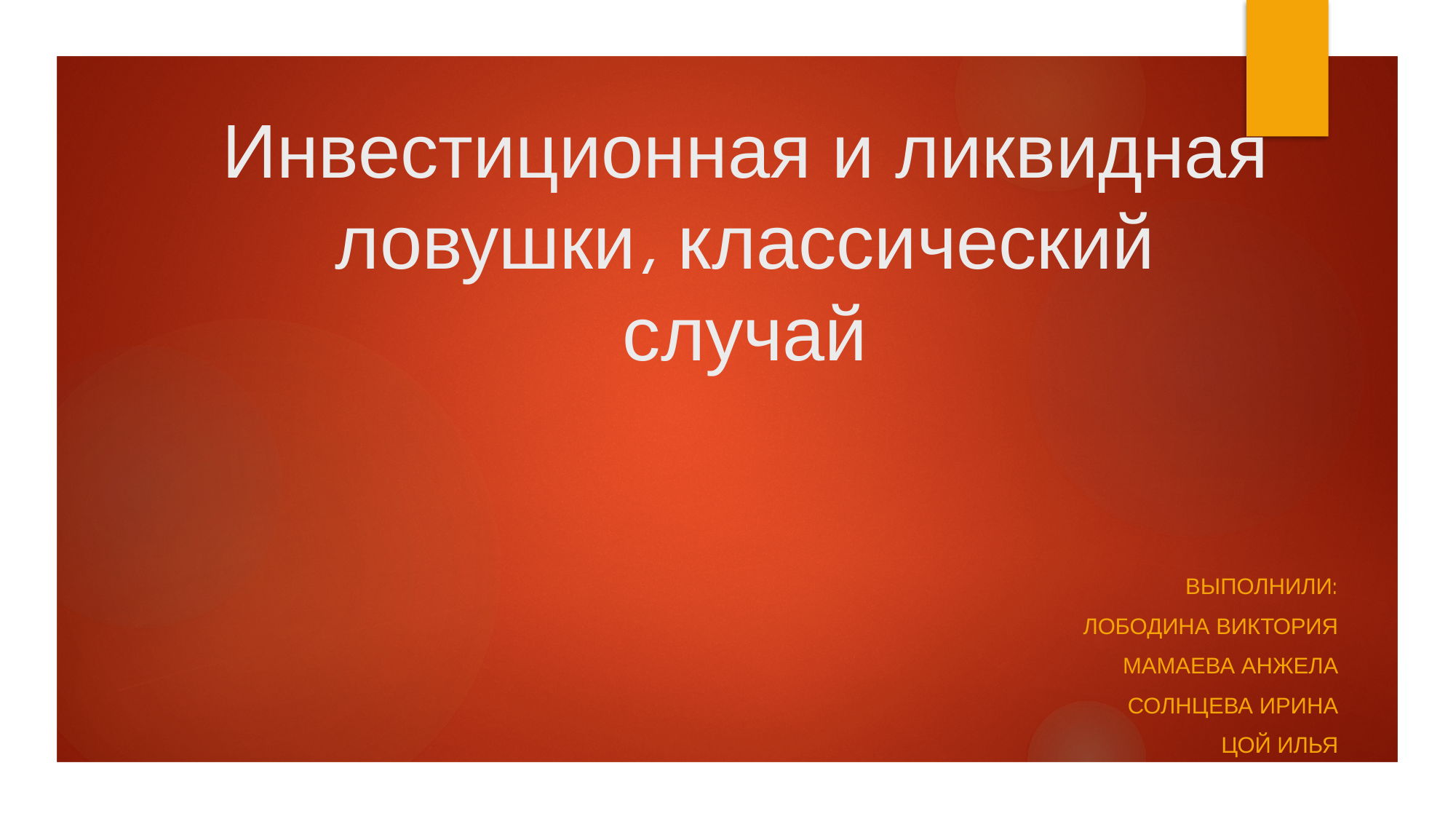

# Инвестиционная и ликвидная ловушки, классический случай
Выполнили:
Лободина Виктория
Мамаева Анжела
Солнцева Ирина
Цой Илья